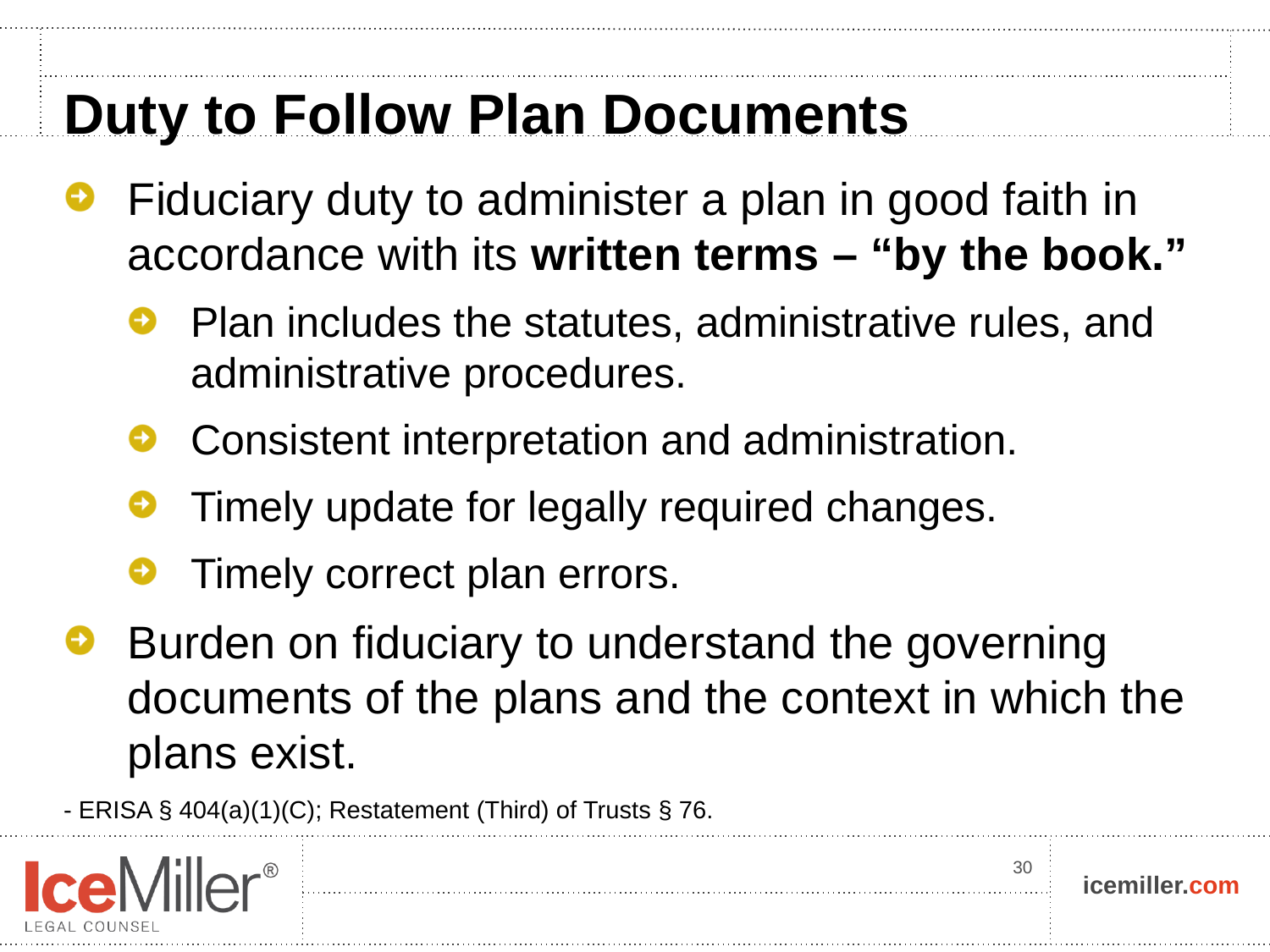

# Duty to Follow Plan Documents
Fiduciary duty to administer a plan in good faith in accordance with its written terms – “by the book.”
Plan includes the statutes, administrative rules, and administrative procedures.
Consistent interpretation and administration.
Timely update for legally required changes.
Timely correct plan errors.
Burden on fiduciary to understand the governing documents of the plans and the context in which the plans exist.
- ERISA § 404(a)(1)(C); Restatement (Third) of Trusts § 76.
30